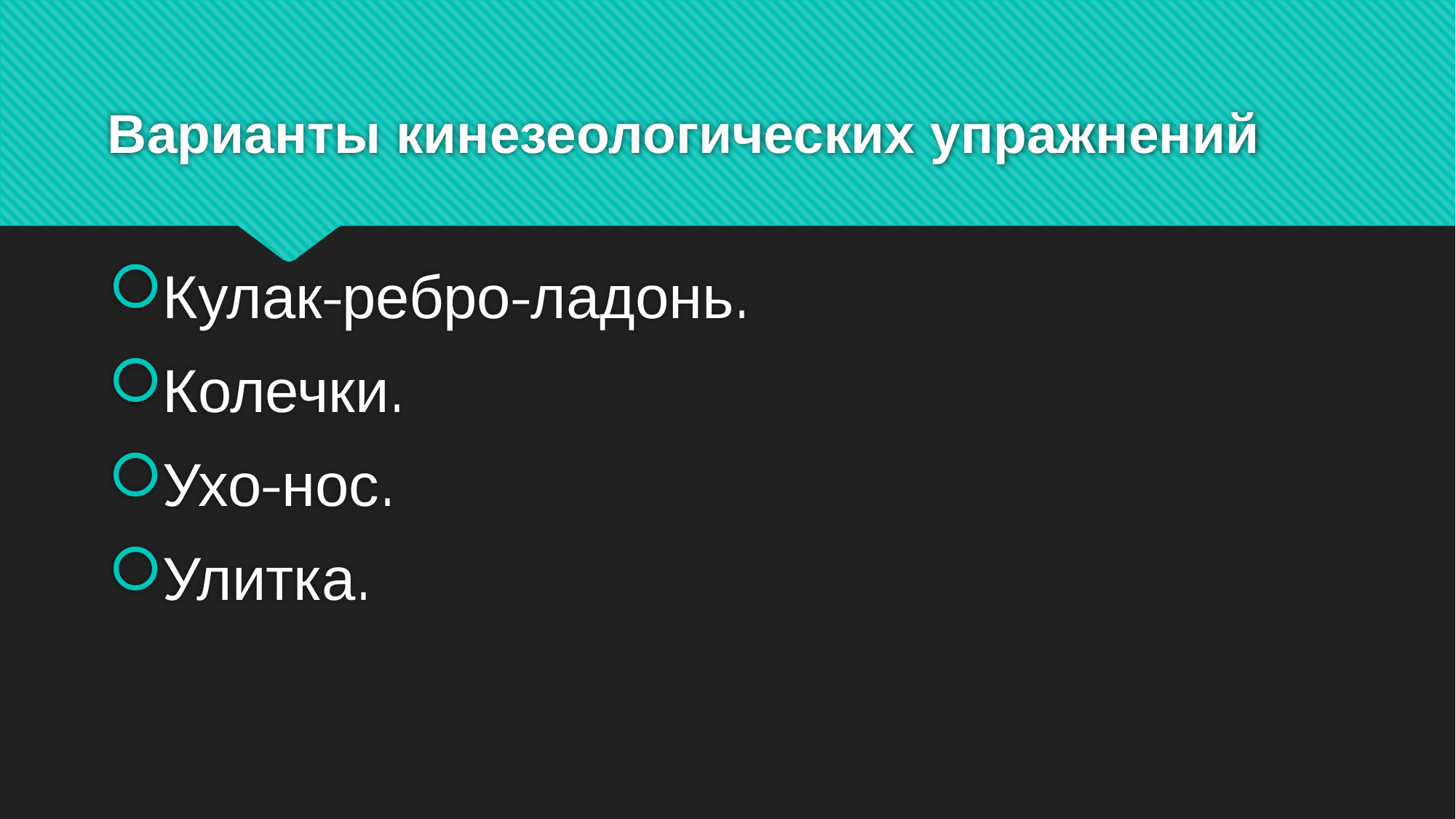

# Варианты кинезеологических упражнений
Кулак-ребро-ладонь.
Колечки.
Ухо-нос.
Улитка.